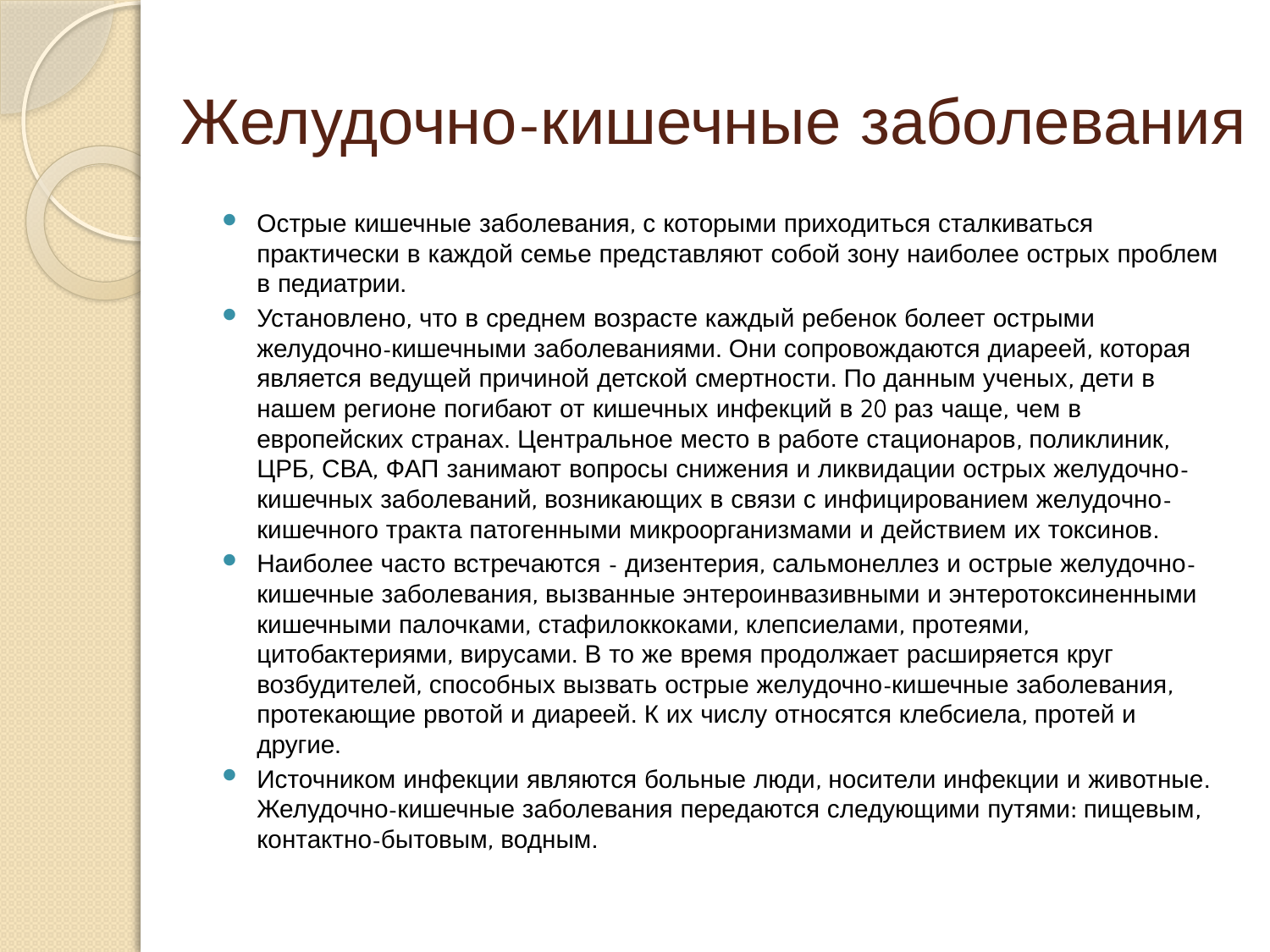

# Желудочно-кишечные заболевания
Острые кишечные заболевания, с которыми приходиться сталкиваться практически в каждой семье представляют собой зону наиболее острых проблем в педиатрии.
Установлено, что в среднем возрасте каждый ребенок болеет острыми желудочно-кишечными заболеваниями. Они сопровождаются диареей, которая является ведущей причиной детской смертности. По данным ученых, дети в нашем регионе погибают от кишечных инфекций в 20 раз чаще, чем в европейских странах. Центральное место в работе стационаров, поликлиник, ЦРБ, СВА, ФАП занимают вопросы снижения и ликвидации острых желудочно-кишечных заболеваний, возникающих в связи с инфицированием желудочно-кишечного тракта патогенными микроорганизмами и действием их токсинов.
Наиболее часто встречаются - дизентерия, сальмонеллез и острые желудочно-кишечные заболевания, вызванные энтероинвазивными и энтеротоксиненными кишечными палочками, стафилоккоками, клепсиелами, протеями, цитобактериями, вирусами. В то же время продолжает расширяется круг возбудителей, способных вызвать острые желудочно-кишечные заболевания, протекающие рвотой и диареей. К их числу относятся клебсиела, протей и другие.
Источником инфекции являются больные люди, носители инфекции и животные. Желудочно-кишечные заболевания передаются следующими путями: пищевым, контактно-бытовым, водным.